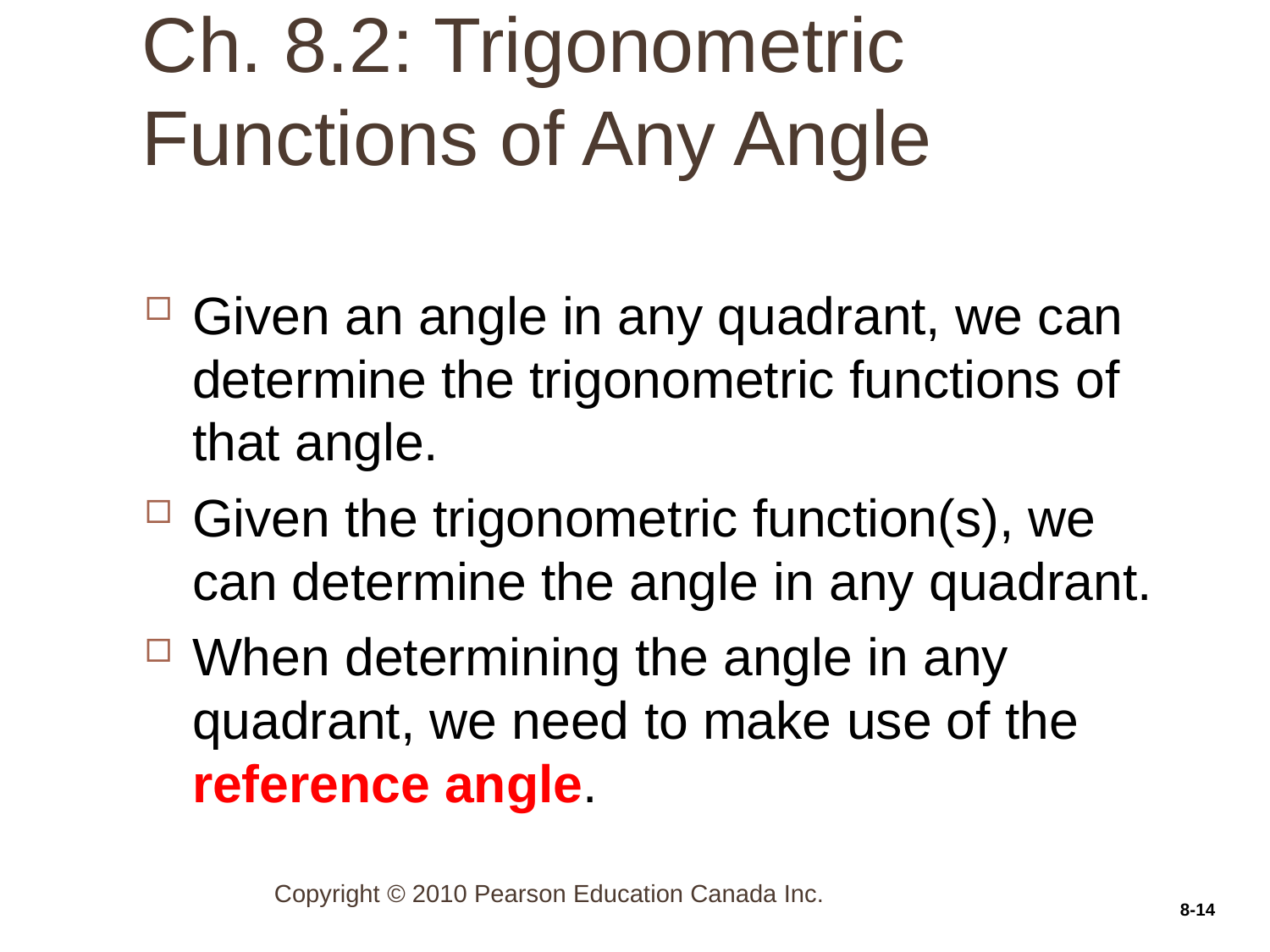

# Ch. 8.2: Trigonometric Functions of Any Angle
8-14
Given an angle in any quadrant, we can determine the trigonometric functions of that angle.
Given the trigonometric function(s), we can determine the angle in any quadrant.
When determining the angle in any quadrant, we need to make use of the reference angle.
Copyright © 2010 Pearson Education Canada Inc.
8-14